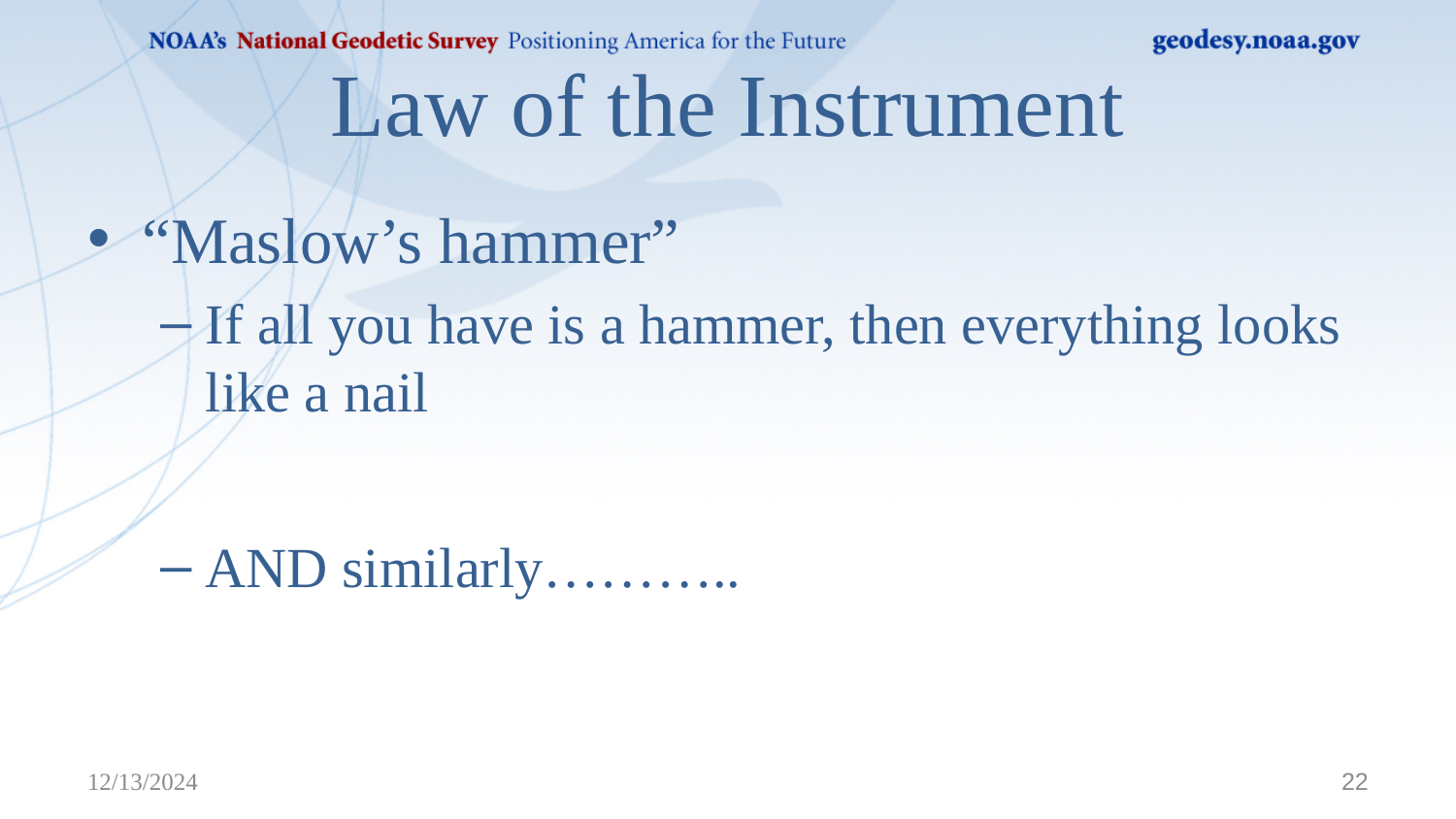

# Law of the Instrument
“Maslow’s hammer”
If all you have is a hammer, then everything looks like a nail

AND similarly………..
12/13/2024
22